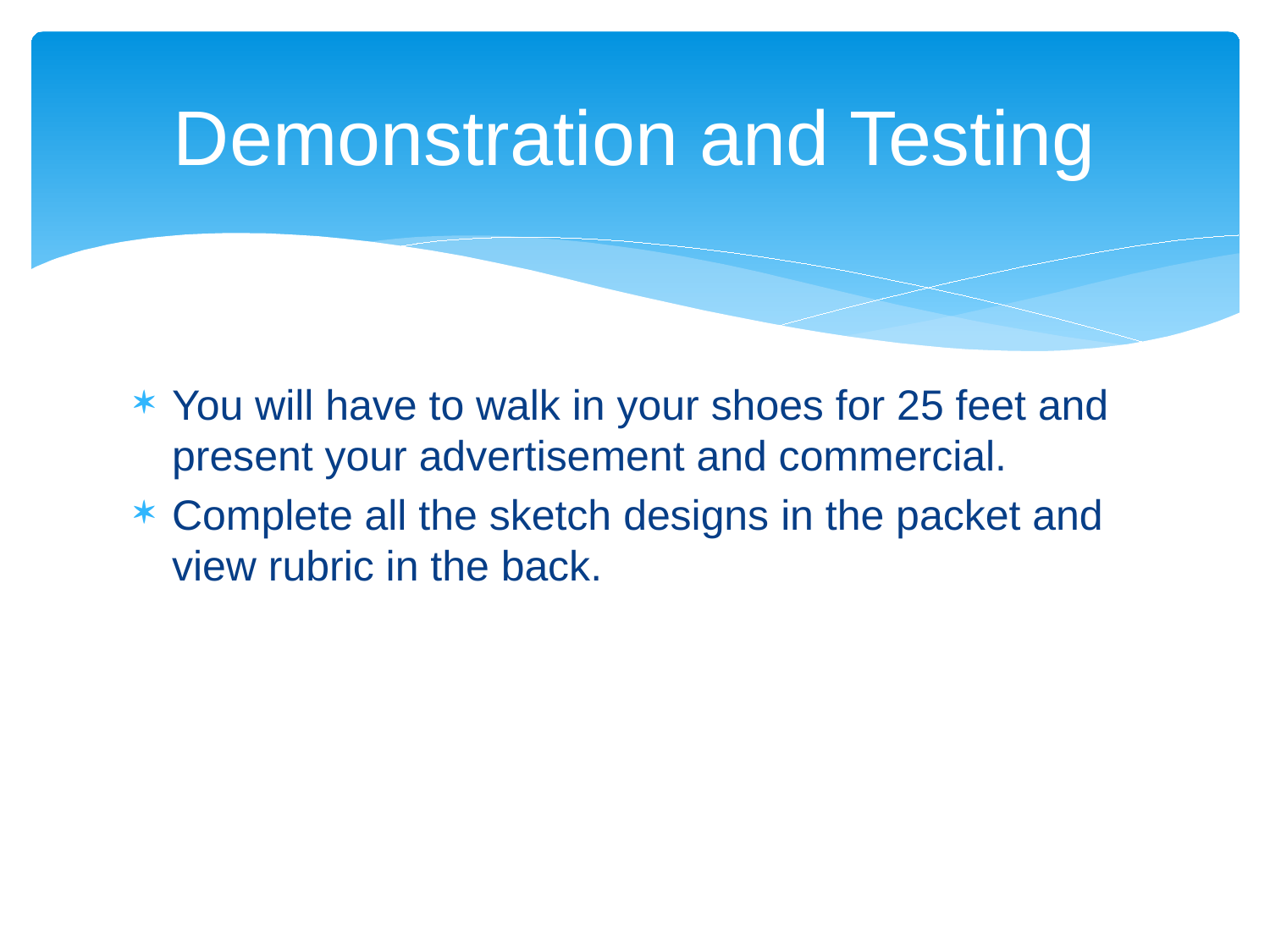

# Demonstration and Testing
You will have to walk in your shoes for 25 feet and present your advertisement and commercial.
Complete all the sketch designs in the packet and view rubric in the back.